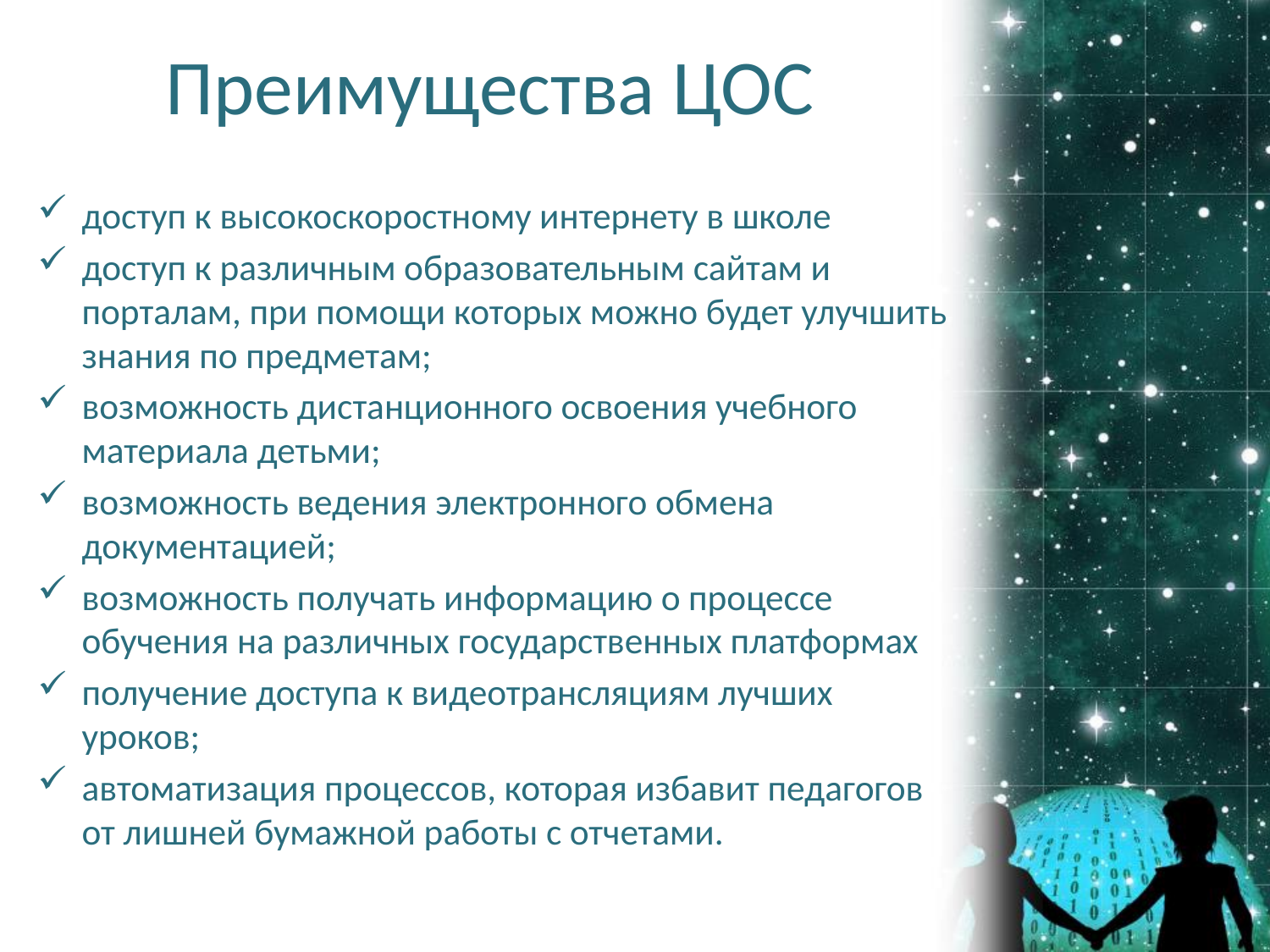

# Преимущества ЦОС
доступ к высокоскоростному интернету в школе
доступ к различным образовательным сайтам и порталам, при помощи которых можно будет улучшить знания по предметам;
возможность дистанционного освоения учебного материала детьми;
возможность ведения электронного обмена документацией;
возможность получать информацию о процессе обучения на различных государственных платформах
получение доступа к видеотрансляциям лучших уроков;
автоматизация процессов, которая избавит педагогов от лишней бумажной работы с отчетами.